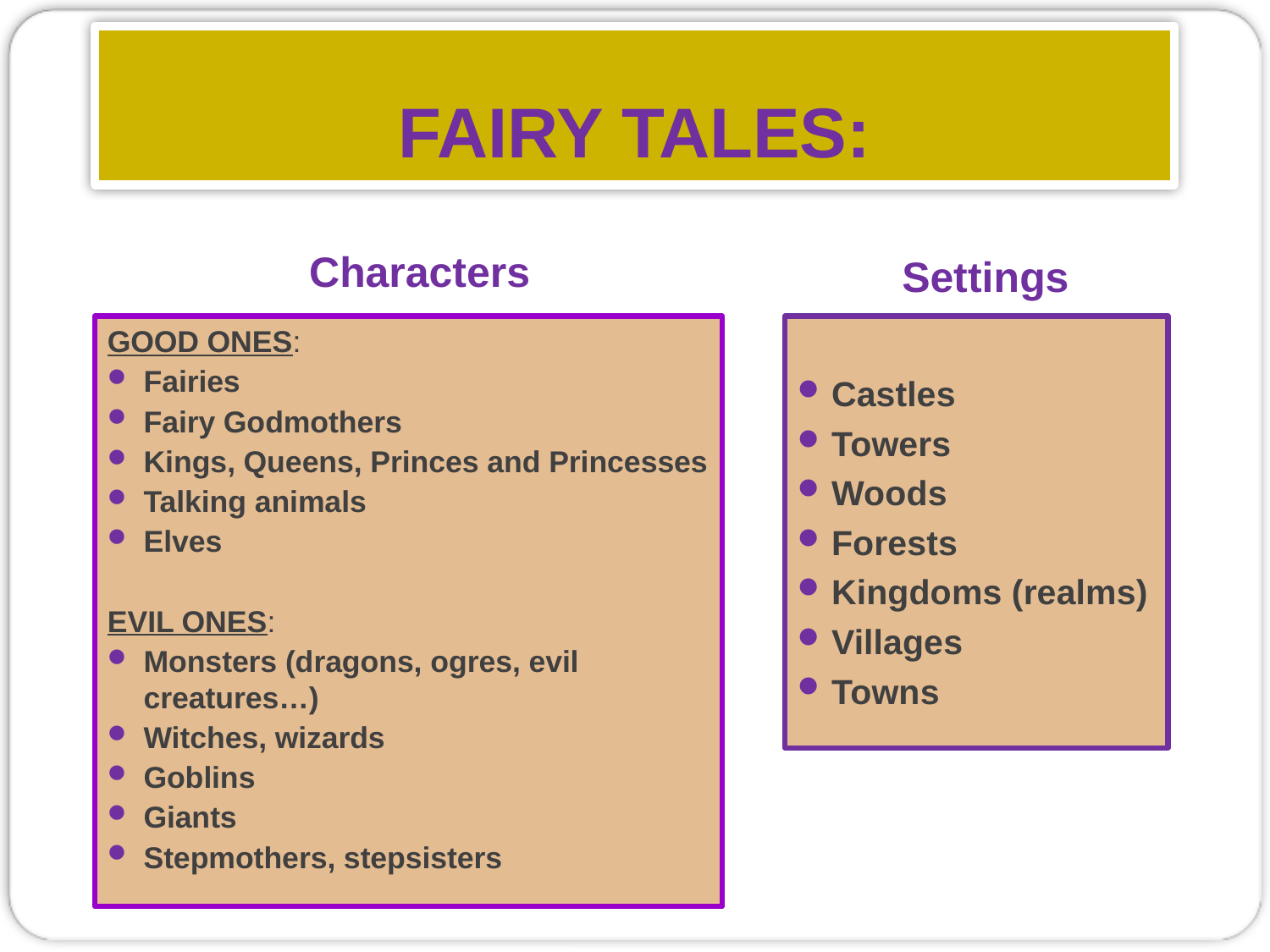

# FAIRY TALES:
                 Characters
                 Settings
GOOD ONES:
Fairies
Fairy Godmothers
Kings, Queens, Princes and Princesses
Talking animals
Elves

EVIL ONES:
Monsters (dragons, ogres, evil creatures…)
Witches, wizards
Goblins
Giants
Stepmothers, stepsisters

Castles
Towers
Woods
Forests
Kingdoms (realms)
Villages
Towns